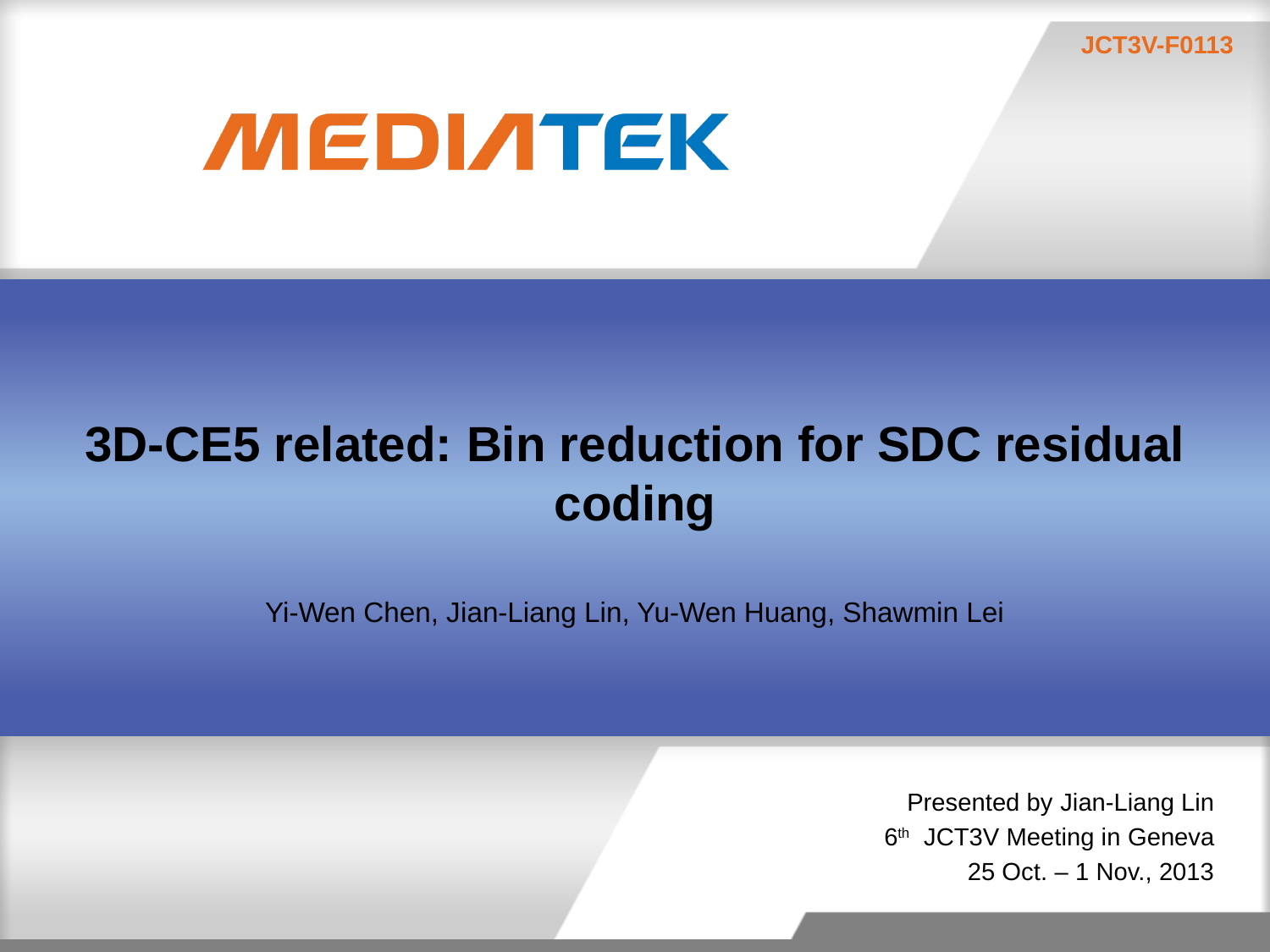

# 3D-CE5 related: Bin reduction for SDC residual coding
Yi-Wen Chen, Jian-Liang Lin, Yu-Wen Huang, Shawmin Lei
Presented by Jian-Liang Lin
6th  JCT3V Meeting in Geneva
25 Oct. – 1 Nov., 2013